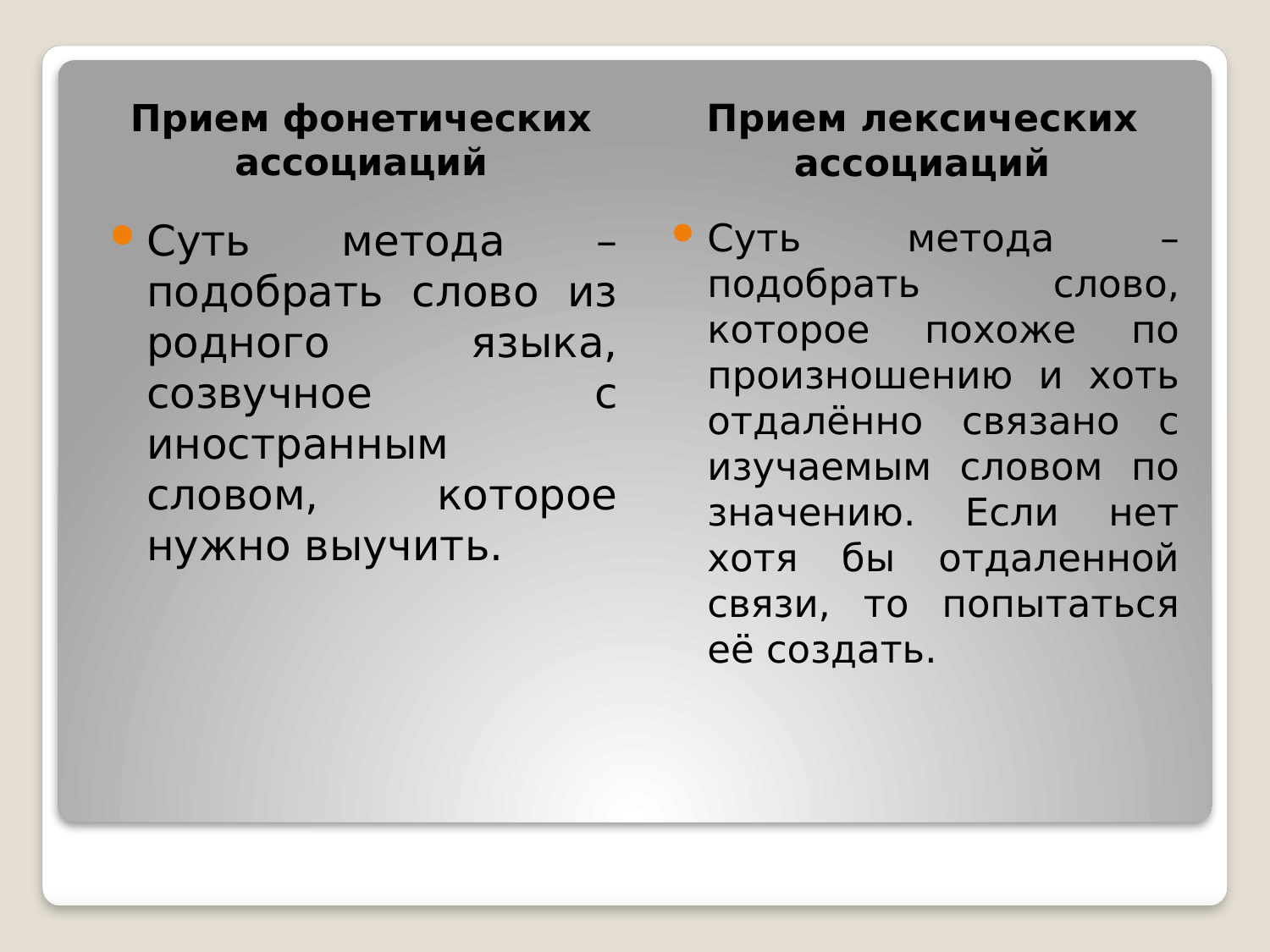

Прием фонетических ассоциаций
Прием лексических ассоциаций
Суть метода – подобрать слово из родного языка, созвучное с иностранным словом, которое нужно выучить.
Суть метода – подобрать слово, которое похоже по произношению и хоть отдалённо связано с изучаемым словом по значению. Если нет хотя бы отдаленной связи, то попытаться её создать.

#